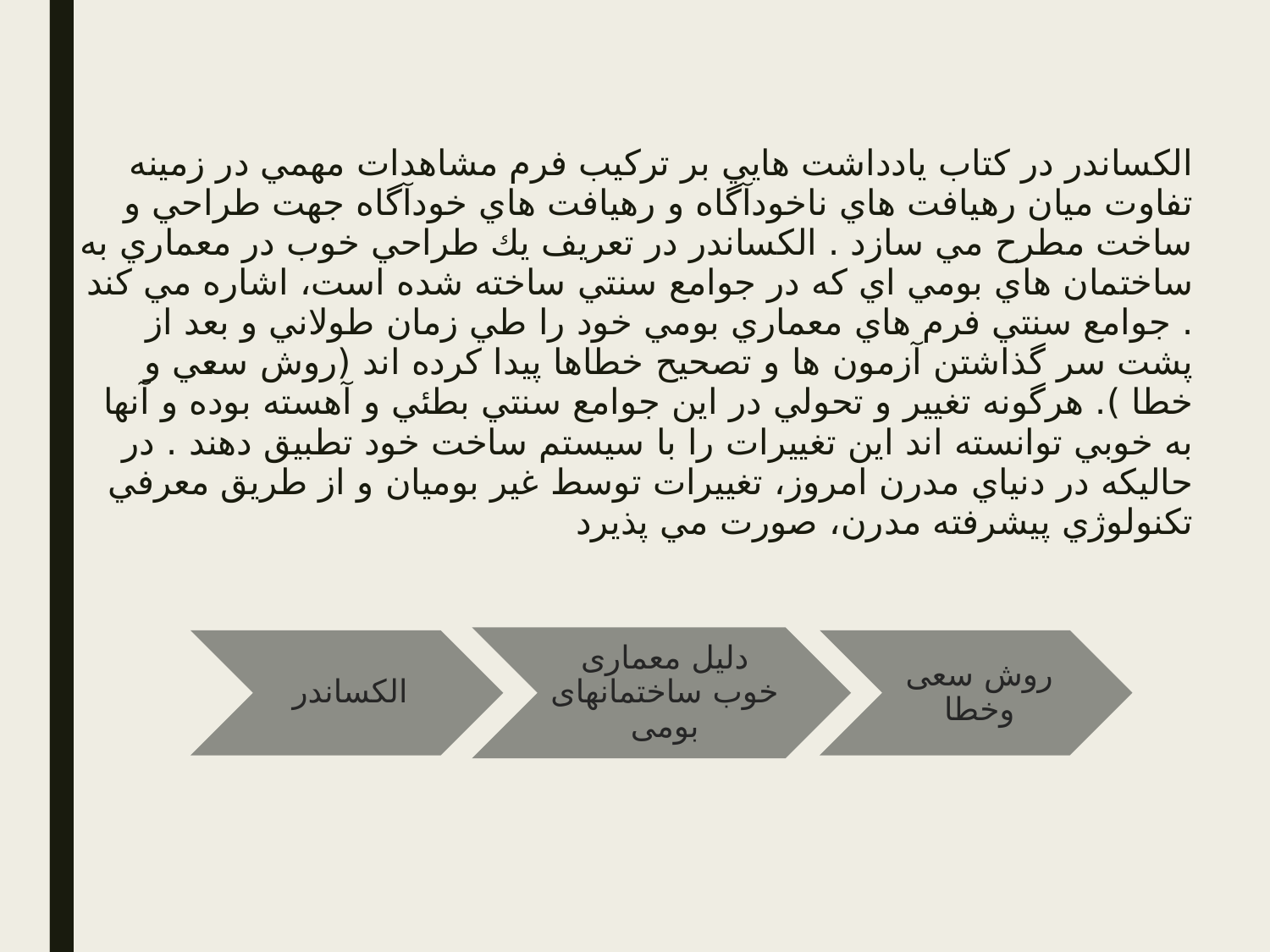

الكساندر در کتاب يادداشت هايي بر تركيب فرم مشاهدات مهمي در زمينه تفاوت ميان رهيافت هاي ناخودآگاه و رهيافت هاي خودآگاه جهت طراحي و ساخت مطرح مي سازد . الكساندر در تعريف يك طراحي خوب در معماري به ساختمان هاي بومي اي كه در جوامع سنتي ساخته شده است، اشاره مي كند . جوامع سنتي فرم هاي معماري بومي خود را طي زمان طولاني و بعد از پشت سر گذاشتن آزمون ها و تصحيح خطاها پيدا كرده اند (روش سعي و خطا ). هرگونه تغيير و تحولي در اين جوامع سنتي بطئي و آهسته بوده و آنها به خوبي توانسته اند اين تغييرات را با سيستم ساخت خود تطبيق دهند . در حاليكه در دنياي مدرن امروز، تغييرات توسط غير بوميان و از طريق معرفي تكنولوژي پيشرفته مدرن، صورت مي پذيرد
الکساندر
دلیل معماری خوب ساختمانهای بومی
روش سعی وخطا